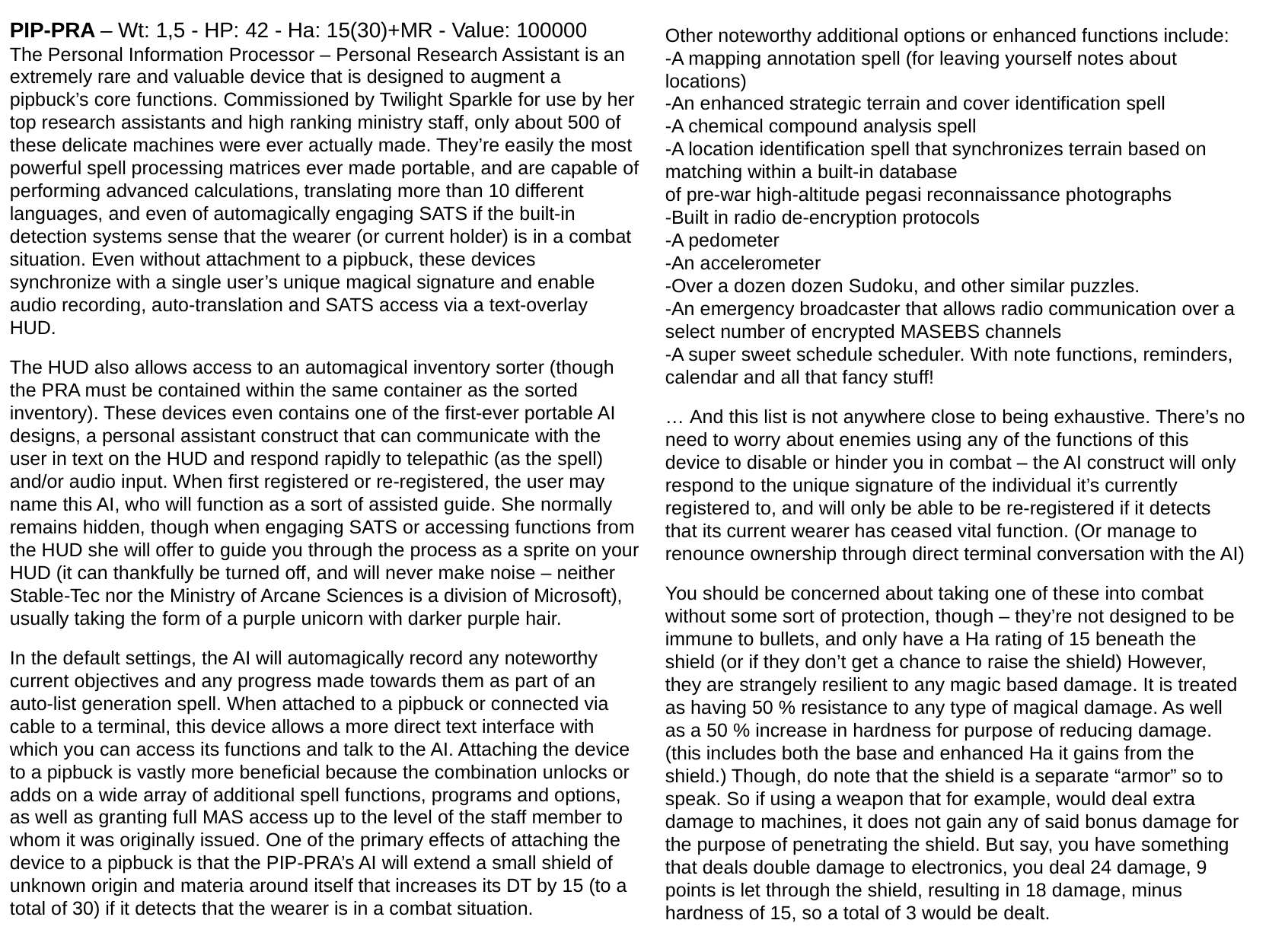

PIP-PRA – Wt: 1,5 - HP: 42 - Ha: 15(30)+MR - Value: 100000
The Personal Information Processor – Personal Research Assistant is an extremely rare and valuable device that is designed to augment a pipbuck’s core functions. Commissioned by Twilight Sparkle for use by her top research assistants and high ranking ministry staff, only about 500 of these delicate machines were ever actually made. They’re easily the most powerful spell processing matrices ever made portable, and are capable of performing advanced calculations, translating more than 10 different languages, and even of automagically engaging SATS if the built-in detection systems sense that the wearer (or current holder) is in a combat situation. Even without attachment to a pipbuck, these devices synchronize with a single user’s unique magical signature and enable audio recording, auto-translation and SATS access via a text-overlay HUD.

The HUD also allows access to an automagical inventory sorter (though the PRA must be contained within the same container as the sorted inventory). These devices even contains one of the first-ever portable AI designs, a personal assistant construct that can communicate with the user in text on the HUD and respond rapidly to telepathic (as the spell) and/or audio input. When first registered or re-registered, the user may name this AI, who will function as a sort of assisted guide. She normally remains hidden, though when engaging SATS or accessing functions from the HUD she will offer to guide you through the process as a sprite on your HUD (it can thankfully be turned off, and will never make noise – neither Stable-Tec nor the Ministry of Arcane Sciences is a division of Microsoft), usually taking the form of a purple unicorn with darker purple hair.

In the default settings, the AI will automagically record any noteworthy current objectives and any progress made towards them as part of an auto-list generation spell. When attached to a pipbuck or connected via cable to a terminal, this device allows a more direct text interface with which you can access its functions and talk to the AI. Attaching the device to a pipbuck is vastly more beneficial because the combination unlocks or adds on a wide array of additional spell functions, programs and options, as well as granting full MAS access up to the level of the staff member to whom it was originally issued. One of the primary effects of attaching the device to a pipbuck is that the PIP-PRA’s AI will extend a small shield of unknown origin and materia around itself that increases its DT by 15 (to a total of 30) if it detects that the wearer is in a combat situation.

Other noteworthy additional options or enhanced functions include:
-A mapping annotation spell (for leaving yourself notes about locations)
-An enhanced strategic terrain and cover identification spell
-A chemical compound analysis spell
-A location identification spell that synchronizes terrain based on matching within a built-in database
of pre-war high-altitude pegasi reconnaissance photographs
-Built in radio de-encryption protocols
-A pedometer
-An accelerometer
-Over a dozen dozen Sudoku, and other similar puzzles.
-An emergency broadcaster that allows radio communication over a select number of encrypted MASEBS channels
-A super sweet schedule scheduler. With note functions, reminders, calendar and all that fancy stuff!

… And this list is not anywhere close to being exhaustive. There’s no need to worry about enemies using any of the functions of this device to disable or hinder you in combat – the AI construct will only respond to the unique signature of the individual it’s currently registered to, and will only be able to be re-registered if it detects that its current wearer has ceased vital function. (Or manage to renounce ownership through direct terminal conversation with the AI)

You should be concerned about taking one of these into combat without some sort of protection, though – they’re not designed to be immune to bullets, and only have a Ha rating of 15 beneath the shield (or if they don’t get a chance to raise the shield) However,  they are strangely resilient to any magic based damage. It is treated as having 50 % resistance to any type of magical damage. As well as a 50 % increase in hardness for purpose of reducing damage. (this includes both the base and enhanced Ha it gains from the shield.) Though, do note that the shield is a separate “armor” so to speak. So if using a weapon that for example, would deal extra damage to machines, it does not gain any of said bonus damage for the purpose of penetrating the shield. But say, you have something that deals double damage to electronics, you deal 24 damage, 9 points is let through the shield, resulting in 18 damage, minus hardness of 15, so a total of 3 would be dealt.